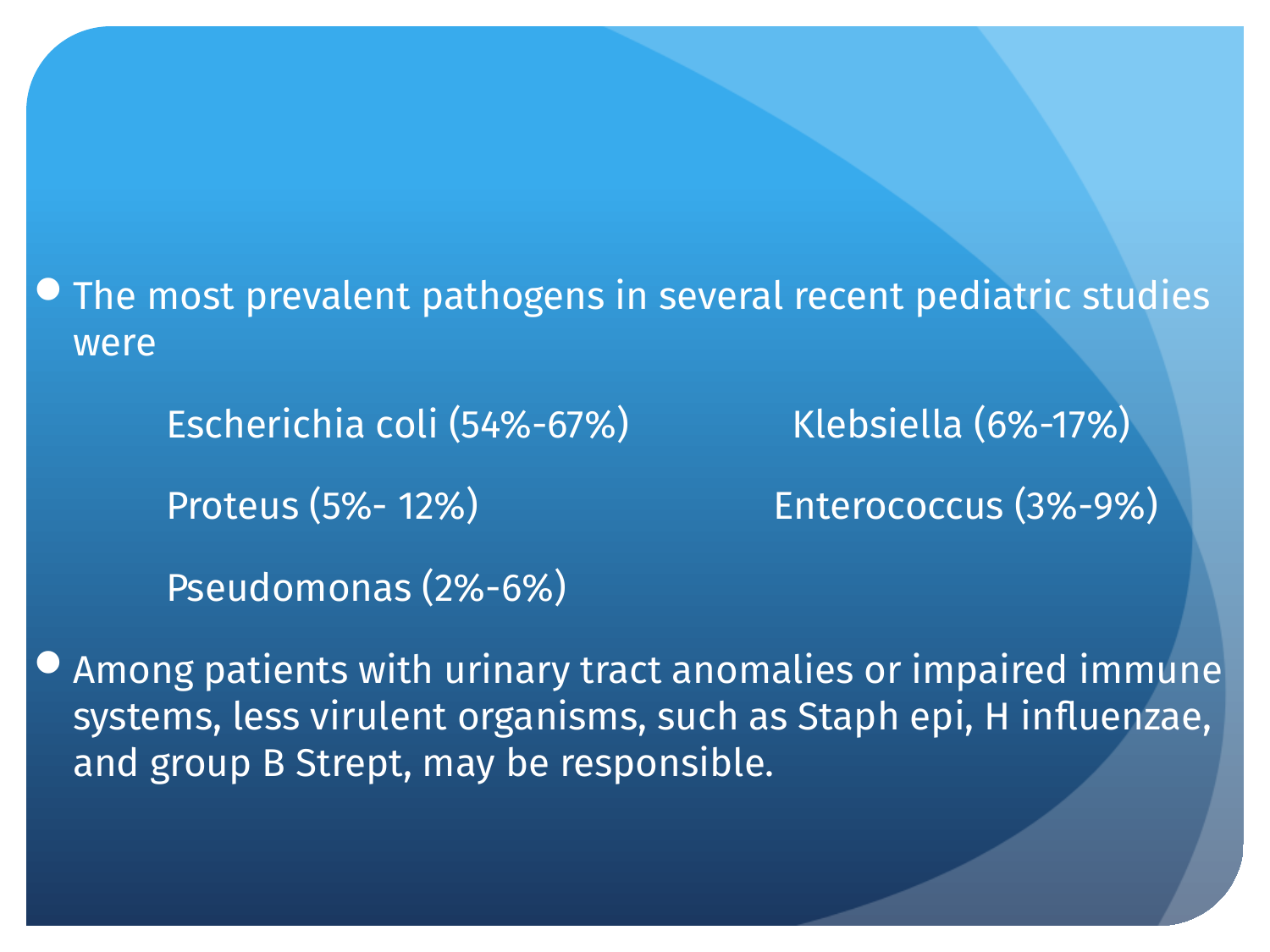

#
The most prevalent pathogens in several recent pediatric studies were
             Escherichia coli (54%-67%)                Klebsiella (6%-17%)
             Proteus (5%- 12%)                             Enterococcus (3%-9%)
             Pseudomonas (2%-6%)
Among patients with urinary tract anomalies or impaired immune systems, less virulent organisms, such as Staph epi, H inﬂuenzae, and group B Strept, may be responsible.